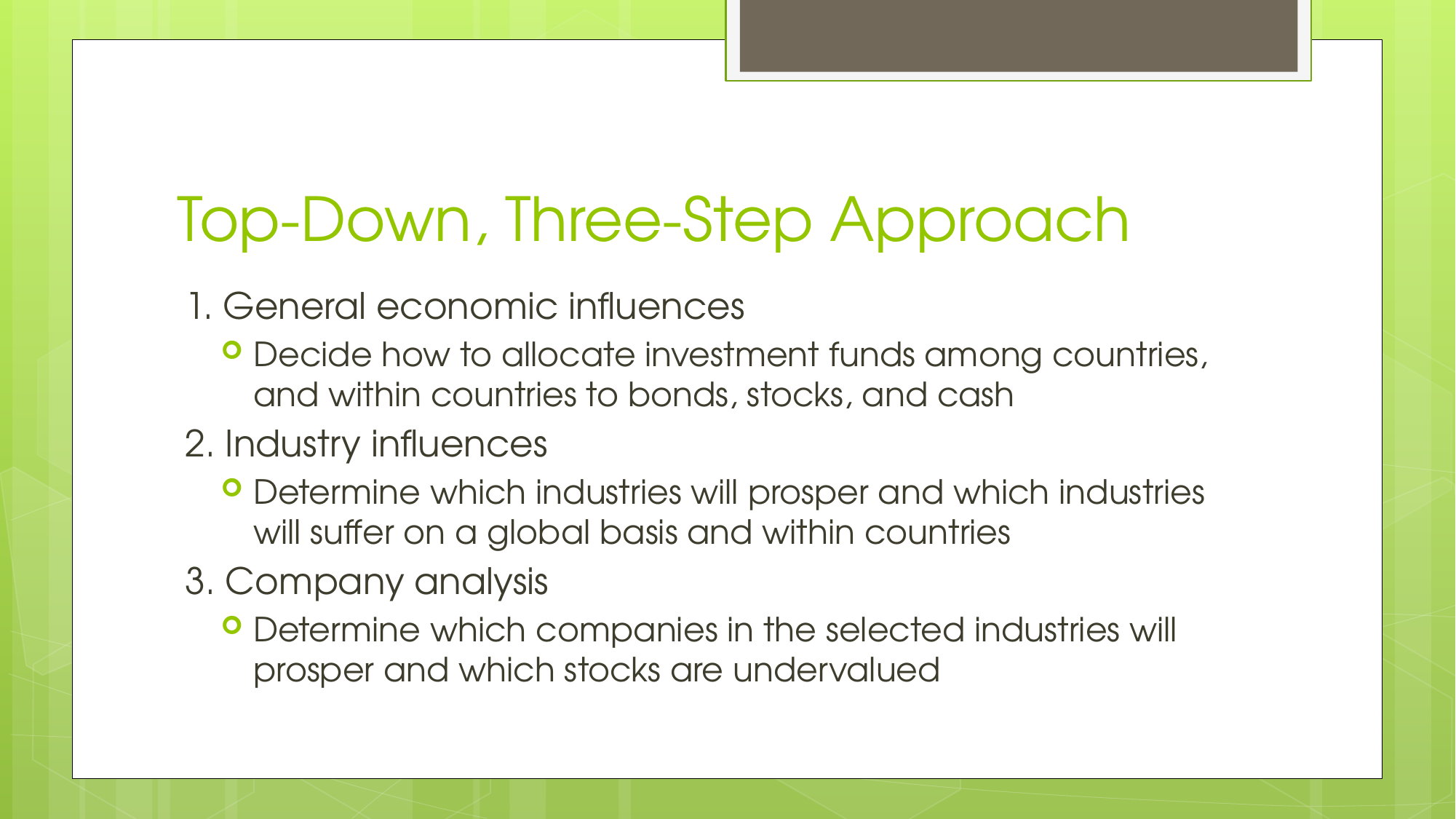

# Top-Down, Three-Step Approach
1. General economic influences
Decide how to allocate investment funds among countries, and within countries to bonds, stocks, and cash
2. Industry influences
Determine which industries will prosper and which industries will suffer on a global basis and within countries
3. Company analysis
Determine which companies in the selected industries will prosper and which stocks are undervalued